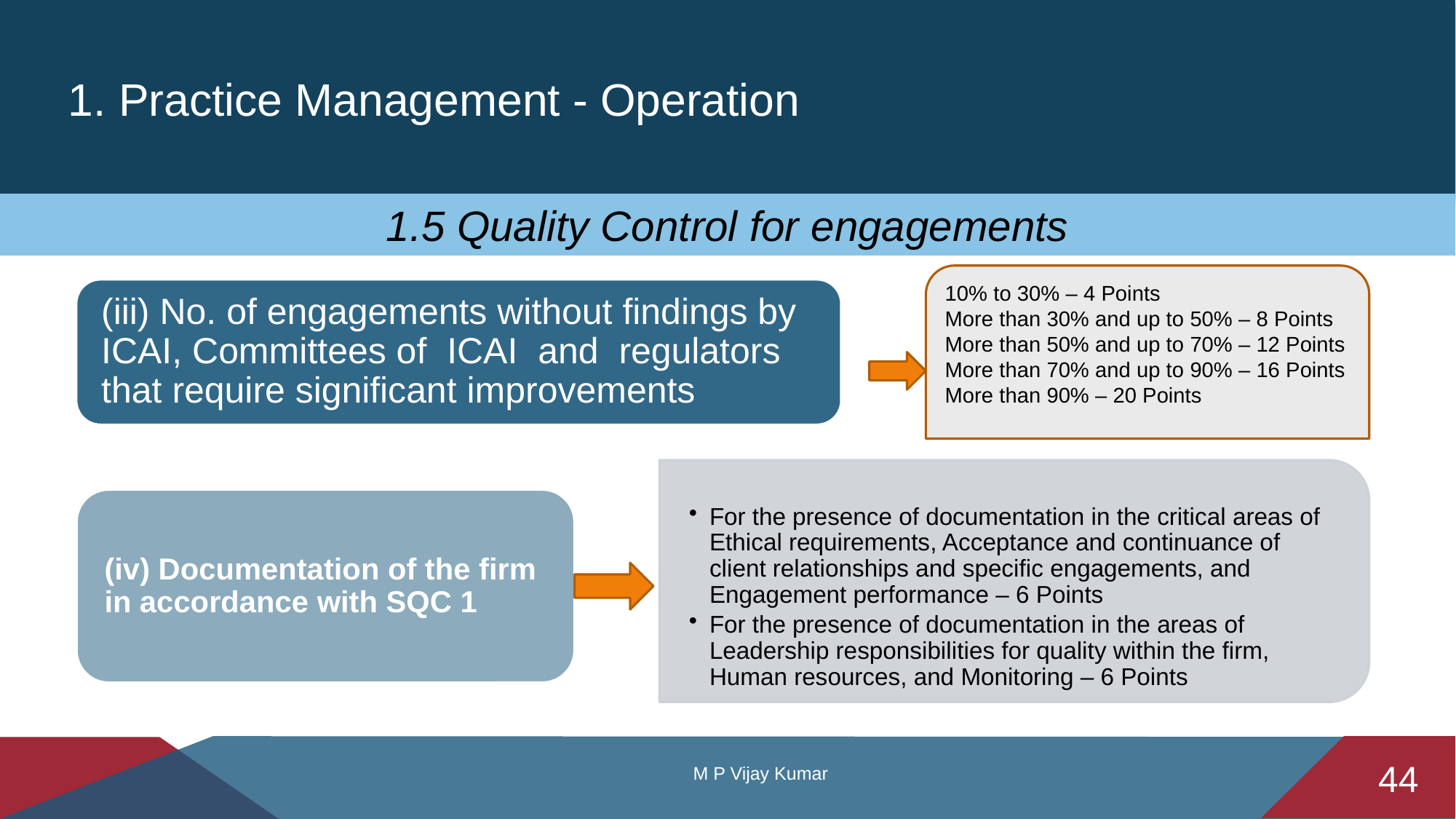

1. Practice Management - Operation
1.5 Quality Control for engagements
(iii) No. of engagements without findings by ICAI, Committees of  ICAI  and  regulators that require significant improvements

For the presence of documentation in the critical areas of Ethical requirements, Acceptance and continuance of client relationships and specific engagements, and Engagement performance – 6 Points
For the presence of documentation in the areas of Leadership responsibilities for quality within the firm, Human resources, and Monitoring – 6 Points
(iv) Documentation of the firm in accordance with SQC 1
10% to 30% – 4 Points
More than 30% and up to 50% – 8 Points
More than 50% and up to 70% – 12 Points
More than 70% and up to 90% – 16 Points
More than 90% – 20 Points